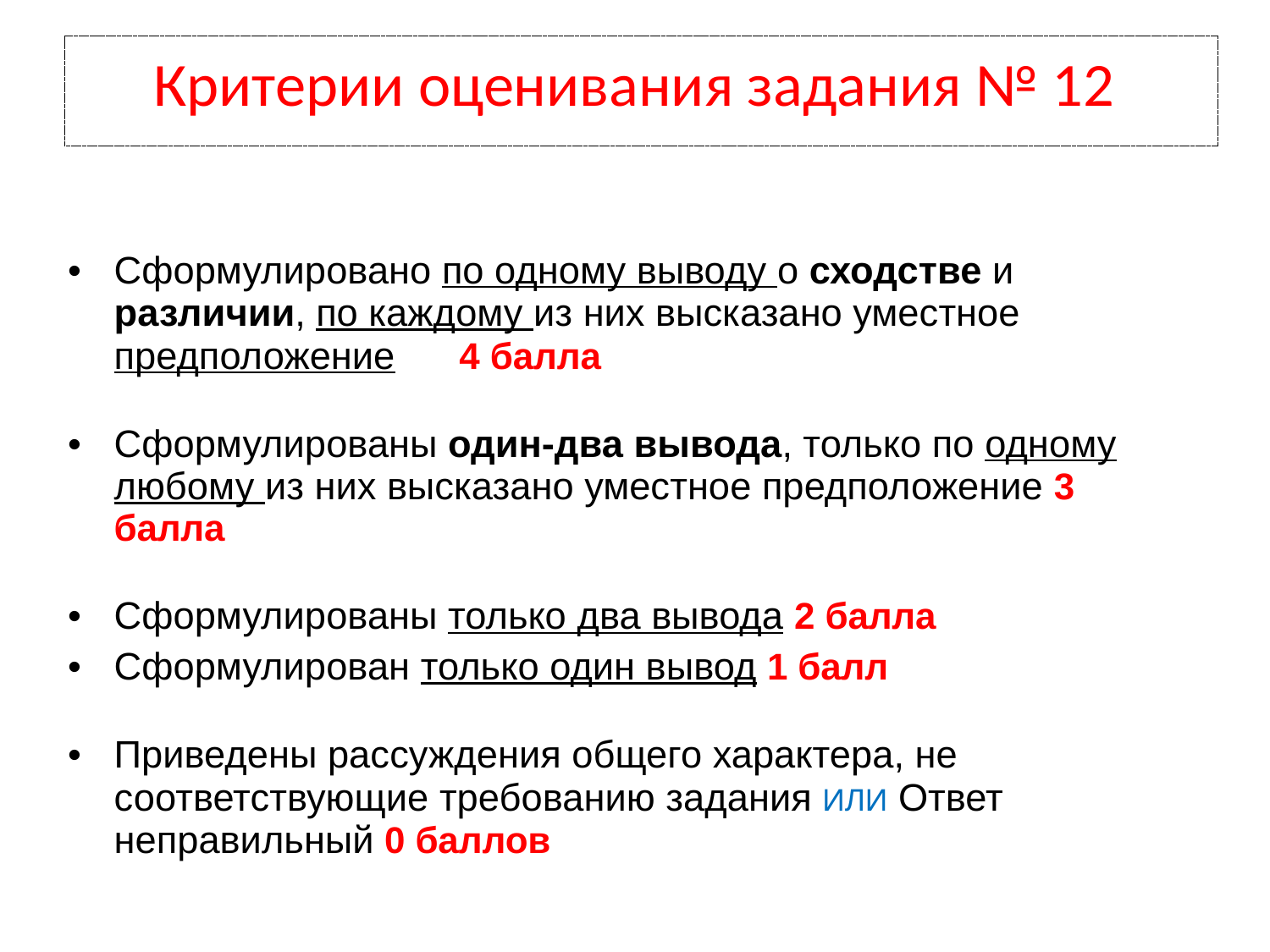

# Критерии оценивания задания № 12

Сформулировано по одному выводу о сходстве и различии, по каждому из них высказано уместное предположение	4 балла

Сформулированы один-два вывода, только по одному любому из них высказано уместное предположение 3 балла

Сформулированы только два вывода 2 балла
Сформулирован только один вывод 1 балл

Приведены рассуждения общего характера, не соответствующие требованию задания ИЛИ Ответ неправильный 0 баллов